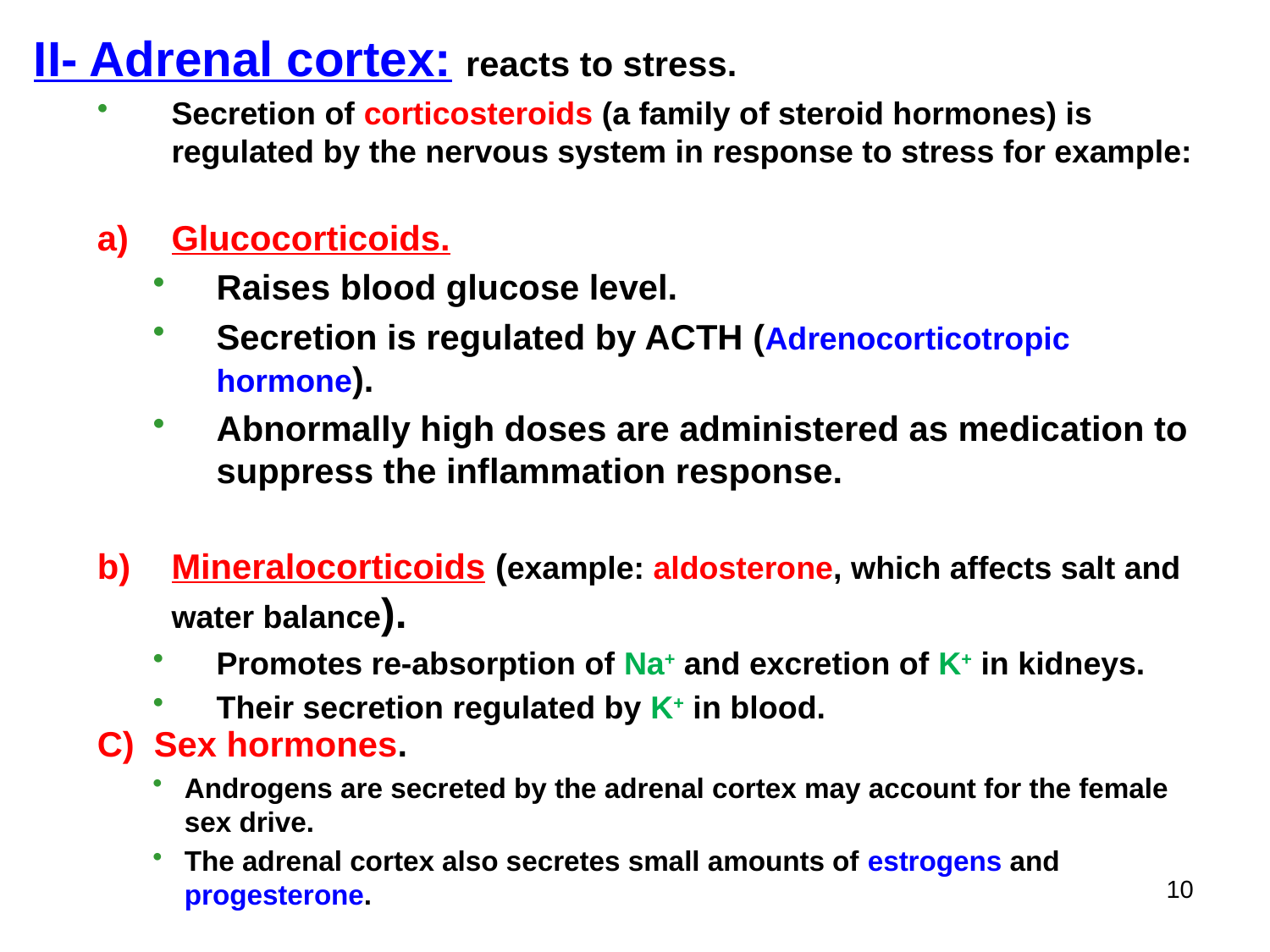

II- Adrenal cortex: reacts to stress.
Secretion of corticosteroids (a family of steroid hormones) is regulated by the nervous system in response to stress for example:

Glucocorticoids.
Raises blood glucose level.
Secretion is regulated by ACTH (Adrenocorticotropic hormone).
Abnormally high doses are administered as medication to suppress the inflammation response.

Mineralocorticoids (example: aldosterone, which affects salt and water balance).
Promotes re-absorption of Na+ and excretion of K+ in kidneys.
Their secretion regulated by K+ in blood.

C)  Sex hormones.
Androgens are secreted by the adrenal cortex may account for the female sex drive.
The adrenal cortex also secretes small amounts of estrogens and progesterone.
10